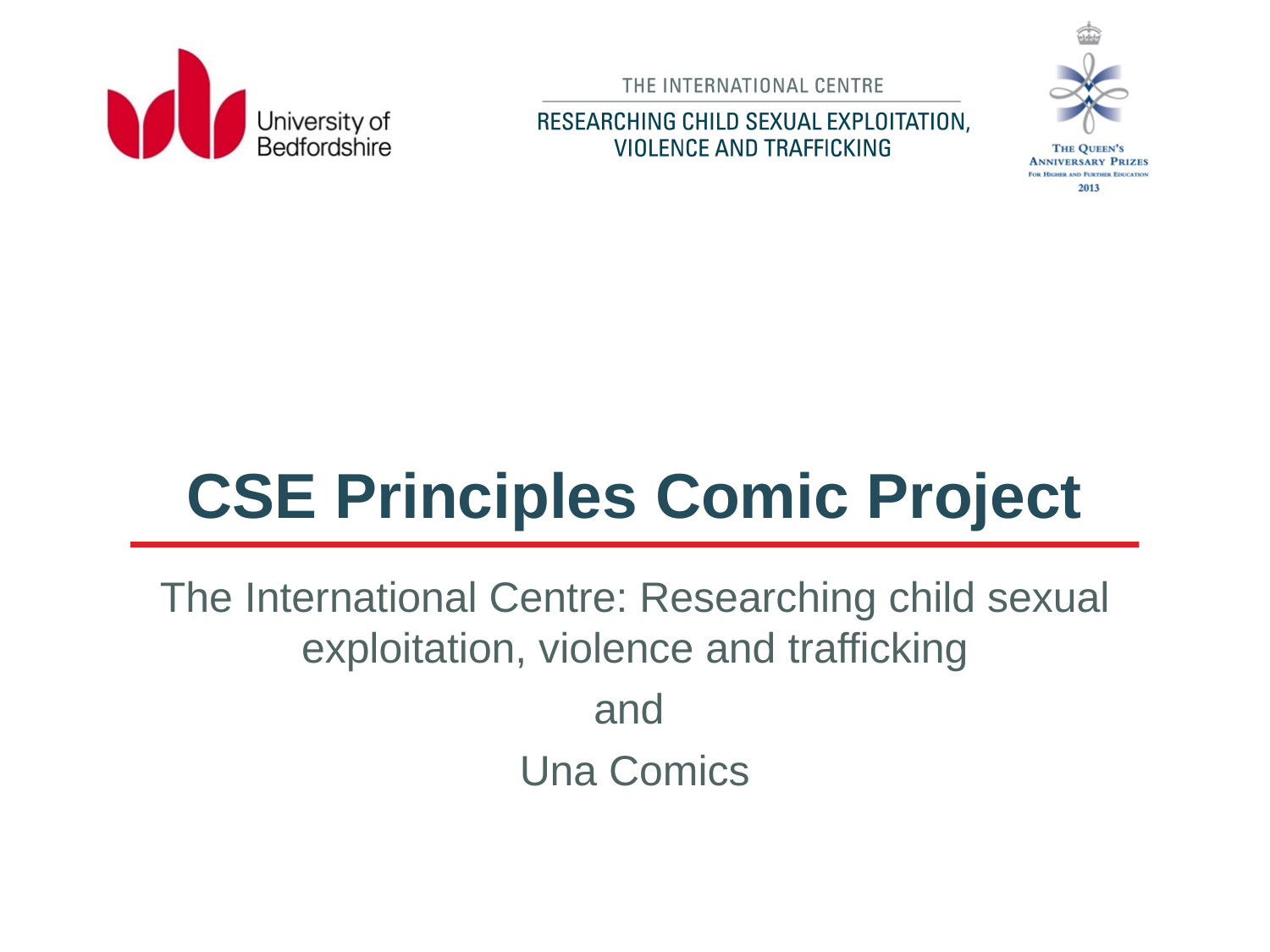

CSE Principles Comic Project
The International Centre: Researching child sexual exploitation, violence and trafficking
and
Una Comics